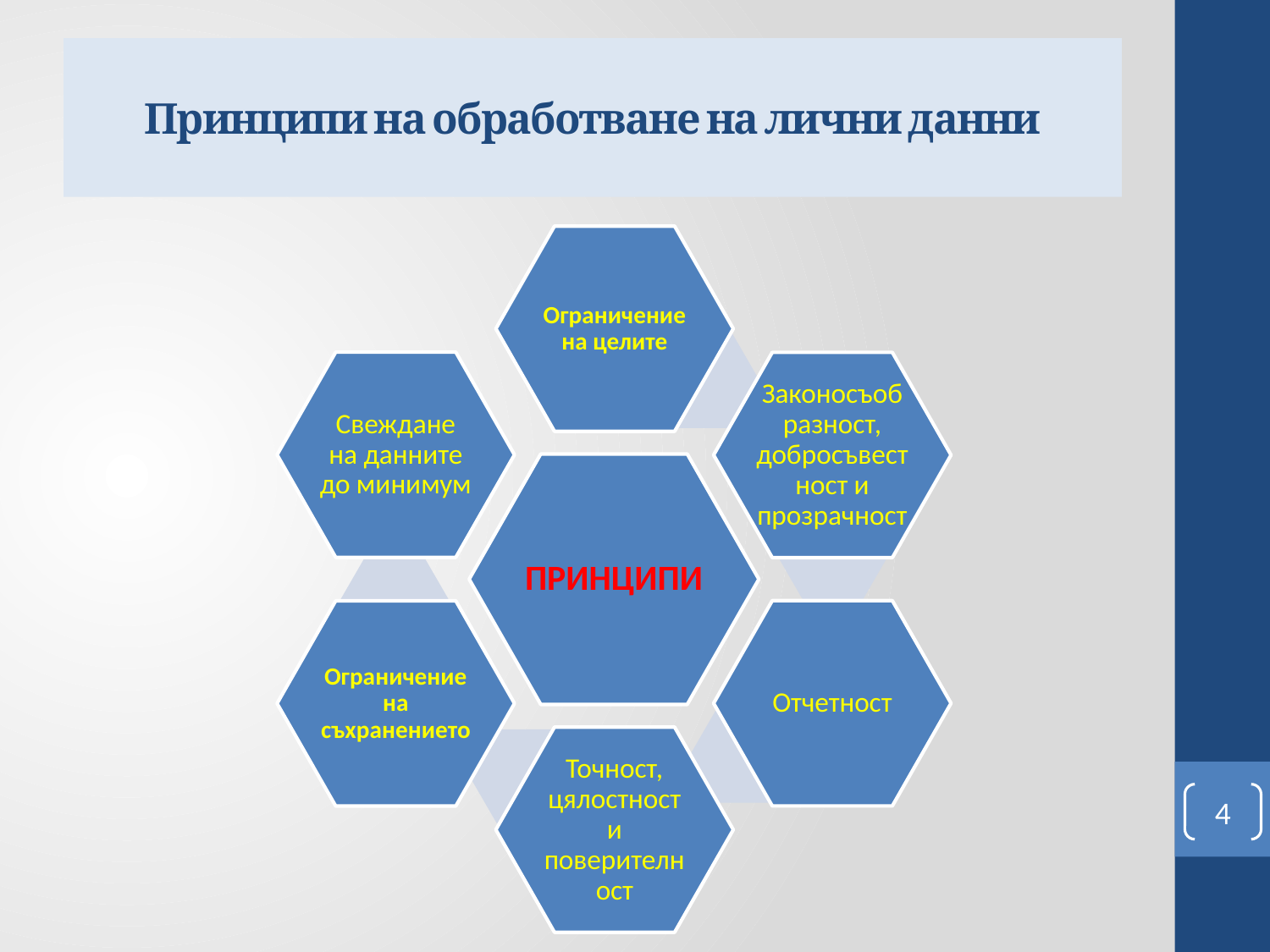

# Принципи на обработване на лични данни
ПРИНЦИПИ
Ограничение на целите
Законосъобразност, добросъвестност и прозрачност
Отчетност
Точност, цялостност и поверителност
Ограничение на съхранението
Свеждане на данните до минимум
4